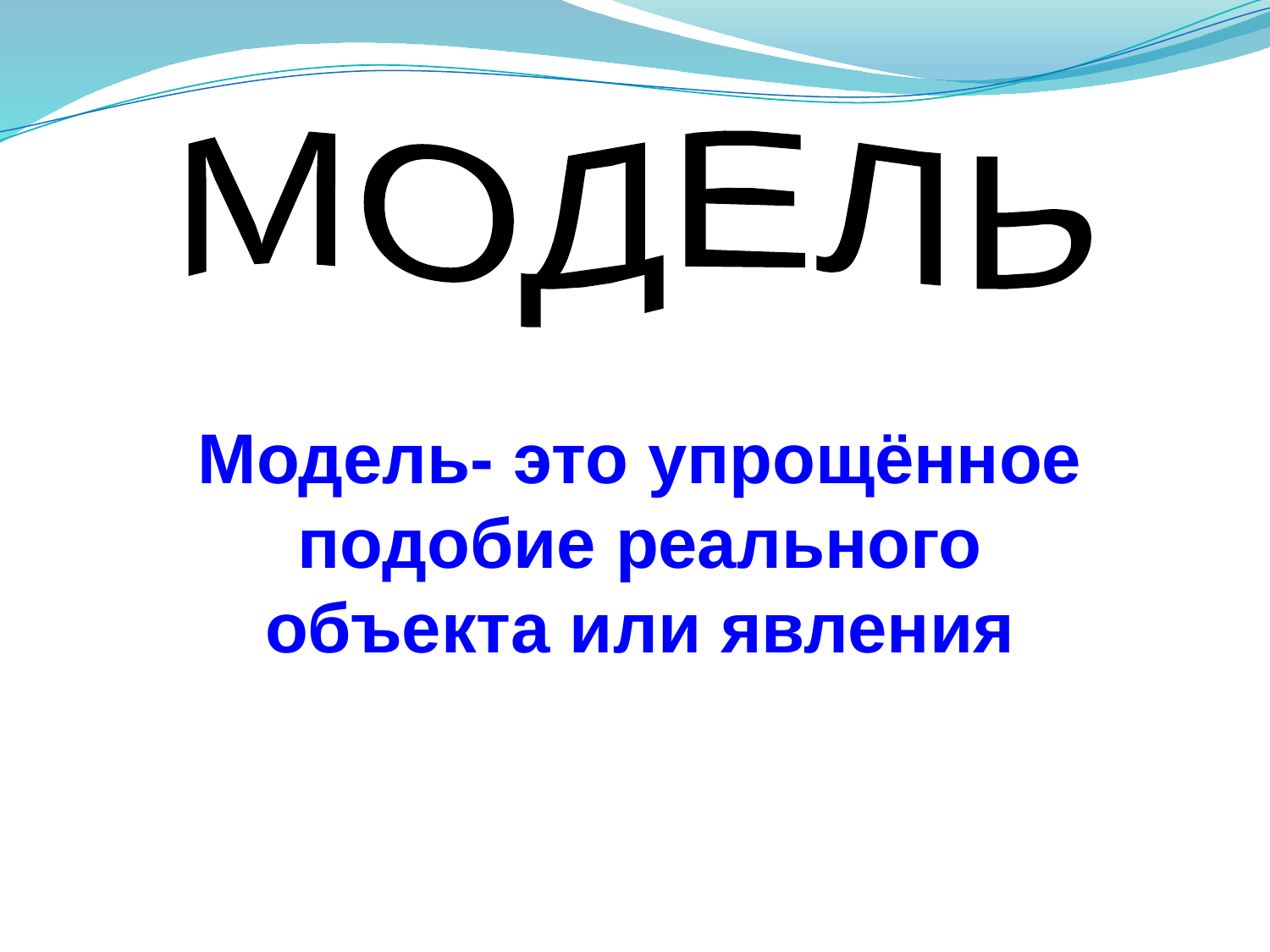

МОДЕЛЬ
Модель- это упрощённое
подобие реального объекта или явления